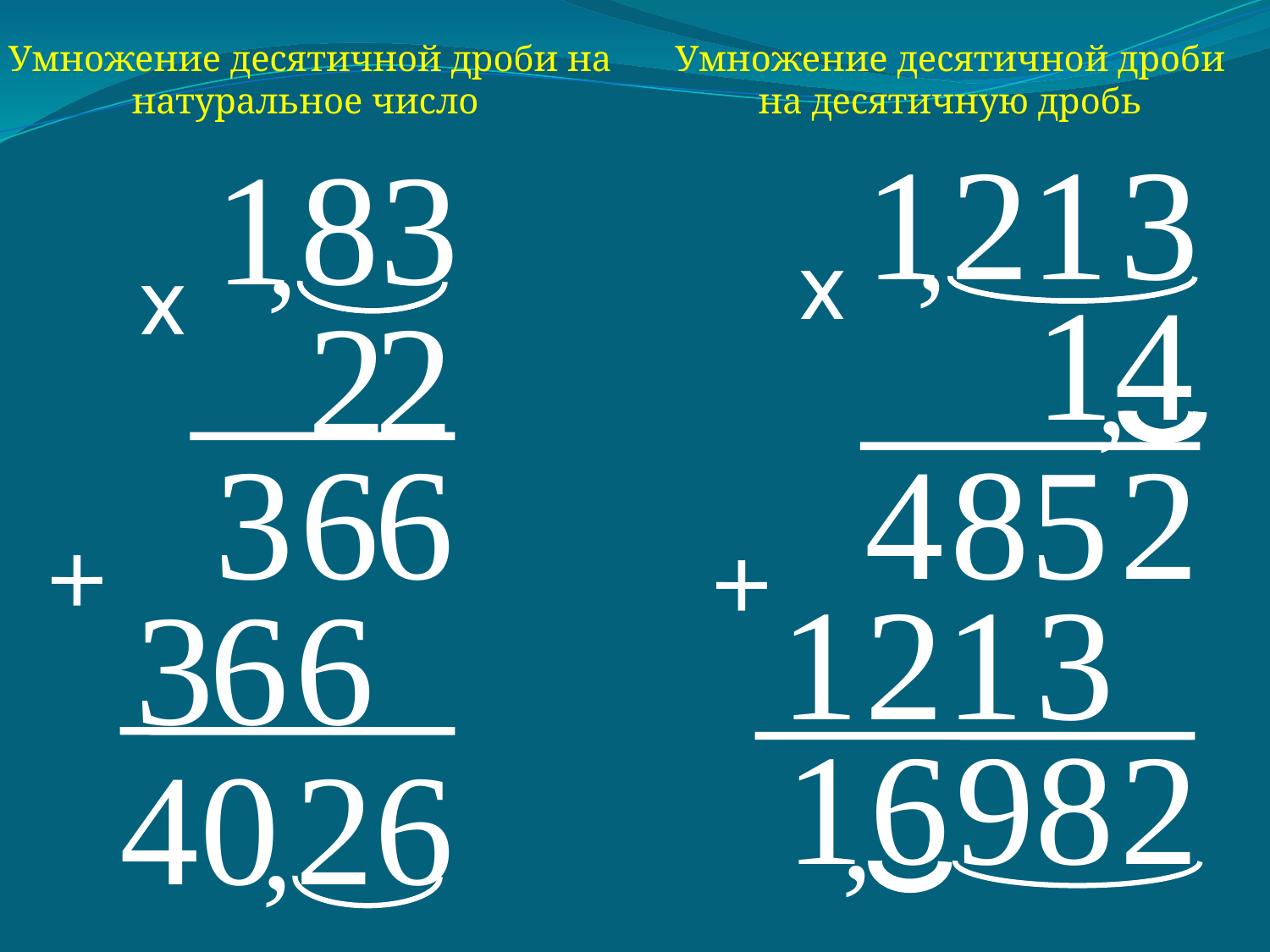

Умножение десятичной дроби на натуральное число
Умножение десятичной дроби на десятичную дробь
1
2
1
3
,
1
8
3
,
х
х
1
4
,

2

2

3
6
6
4
8
5
2

+
+
1
2
1
3
3
6
6
1
6
9
8
2
4
0
2
6

,
,